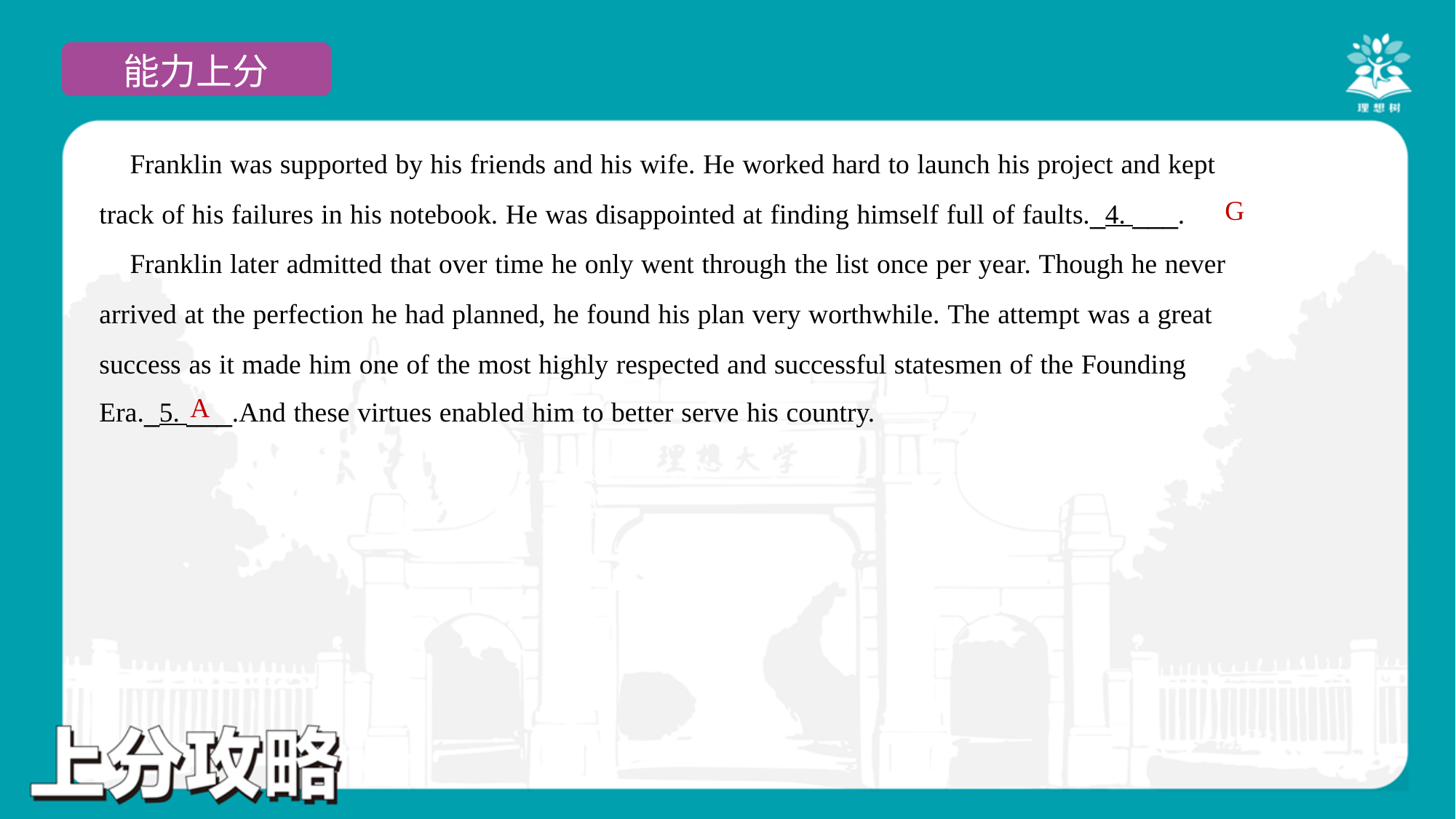

Franklin was supported by his friends and his wife. He worked hard to launch his project and kept
track of his failures in his notebook. He was disappointed at finding himself full of faults._4. ___.
    Franklin later admitted that over time he only went through the list once per year. Though he never
arrived at the perfection he had planned, he found his plan very worthwhile. The attempt was a great
success as it made him one of the most highly respected and successful statesmen of the Founding
Era._5. ___.And these virtues enabled him to better serve his country.#6
G
A